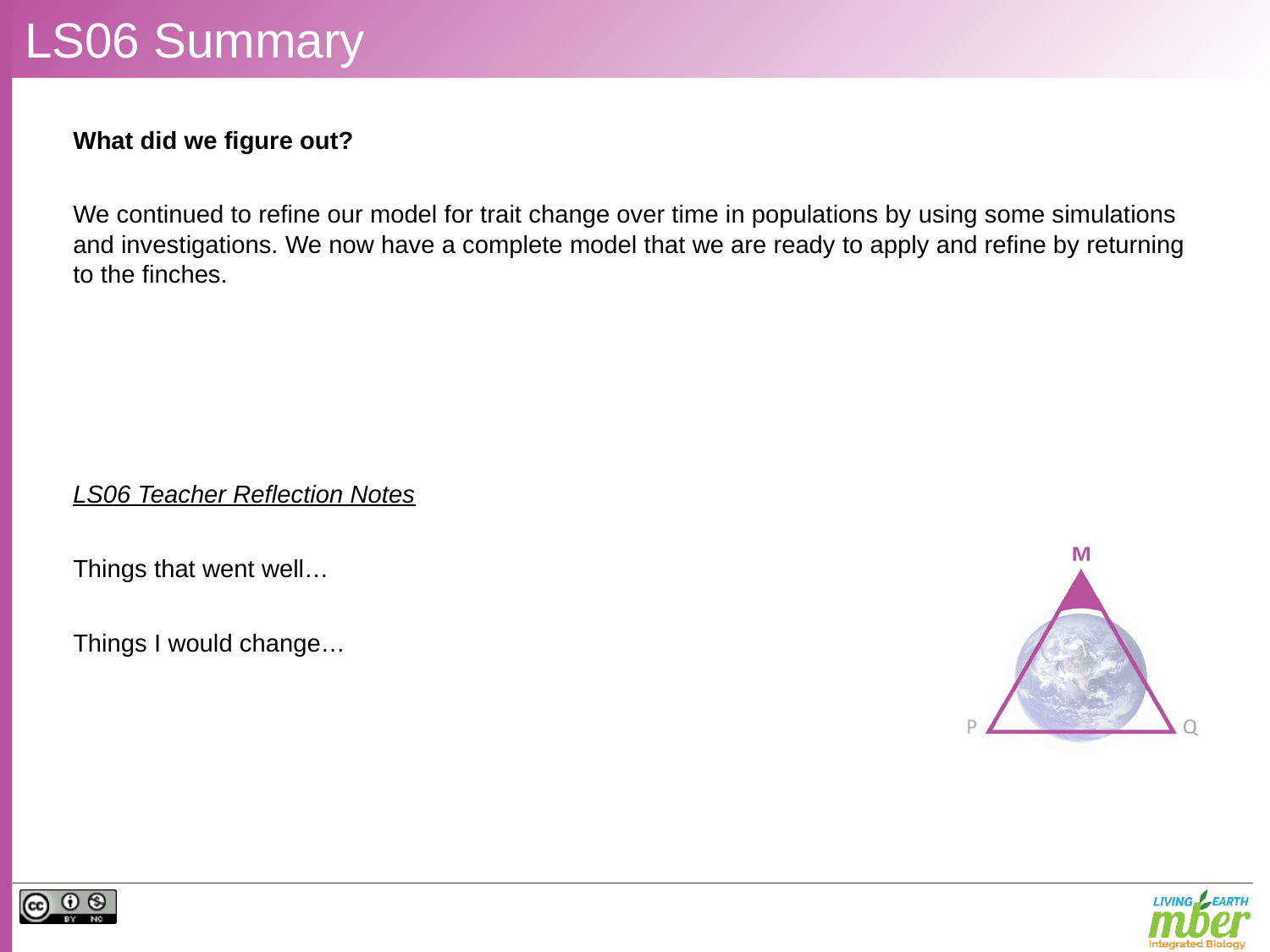

# LS06 Summary
What did we figure out?

We continued to refine our model for trait change over time in populations by using some simulations and investigations. We now have a complete model that we are ready to apply and refine by returning to the finches.

LS06 Teacher Reflection Notes

Things that went well…

Things I would change…